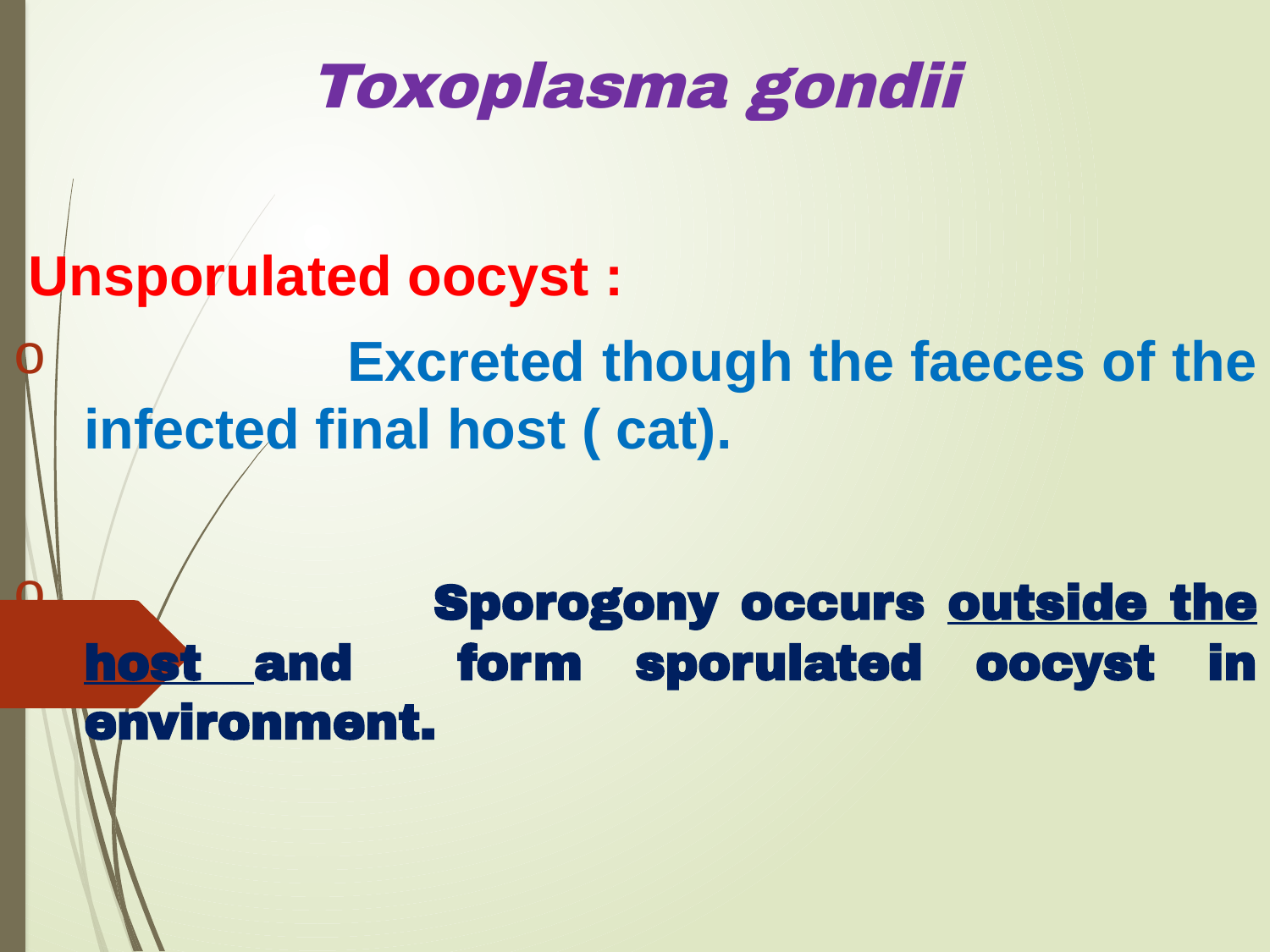

# Toxoplasma gondii
 Unsporulated oocyst :
                Excreted though the faeces of the infected final host ( cat).

                Sporogony occurs outside the host and  form sporulated oocyst in environment.